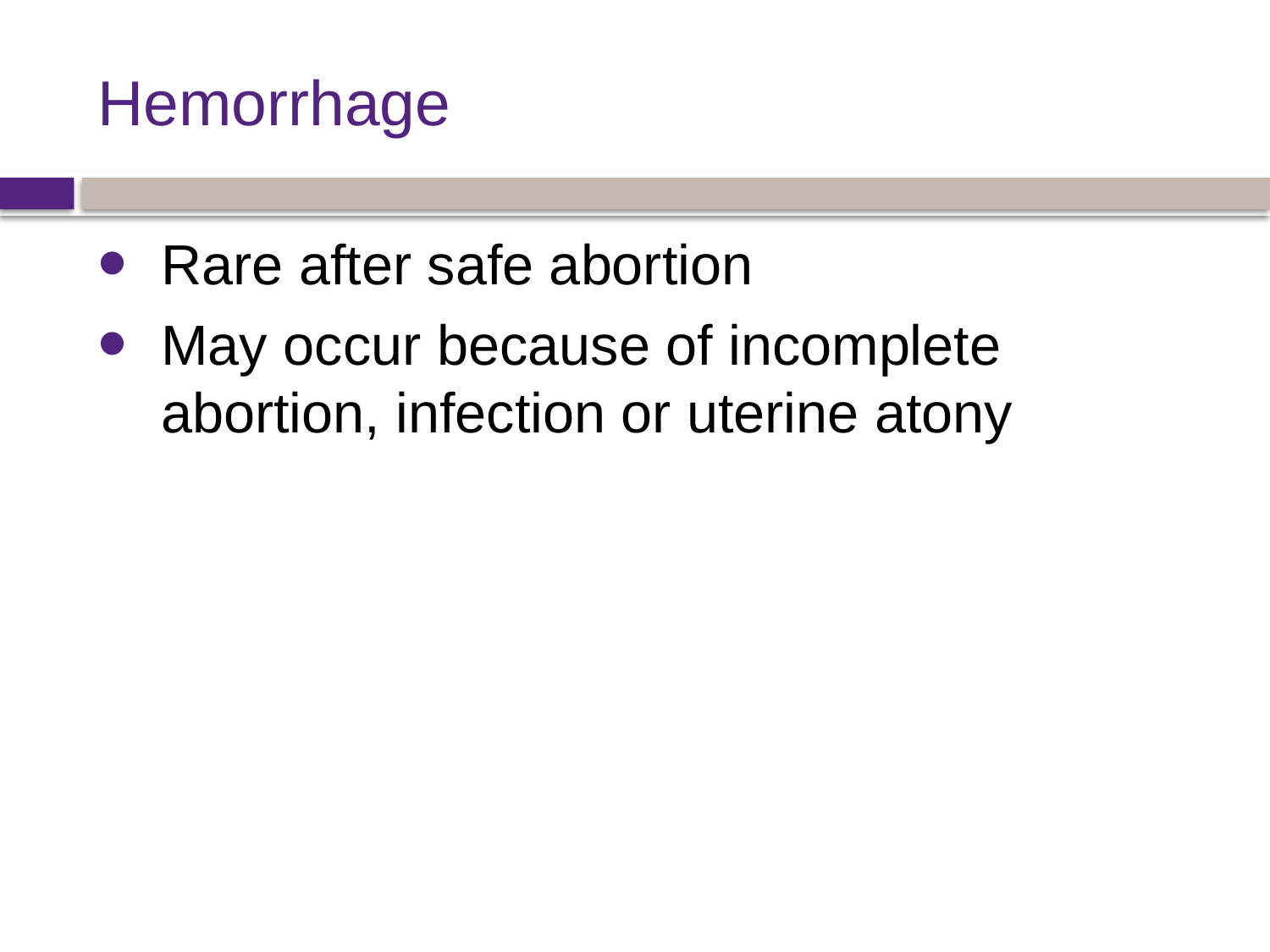

# Hemorrhage
Rare after safe abortion
May occur because of incomplete abortion, infection or uterine atony